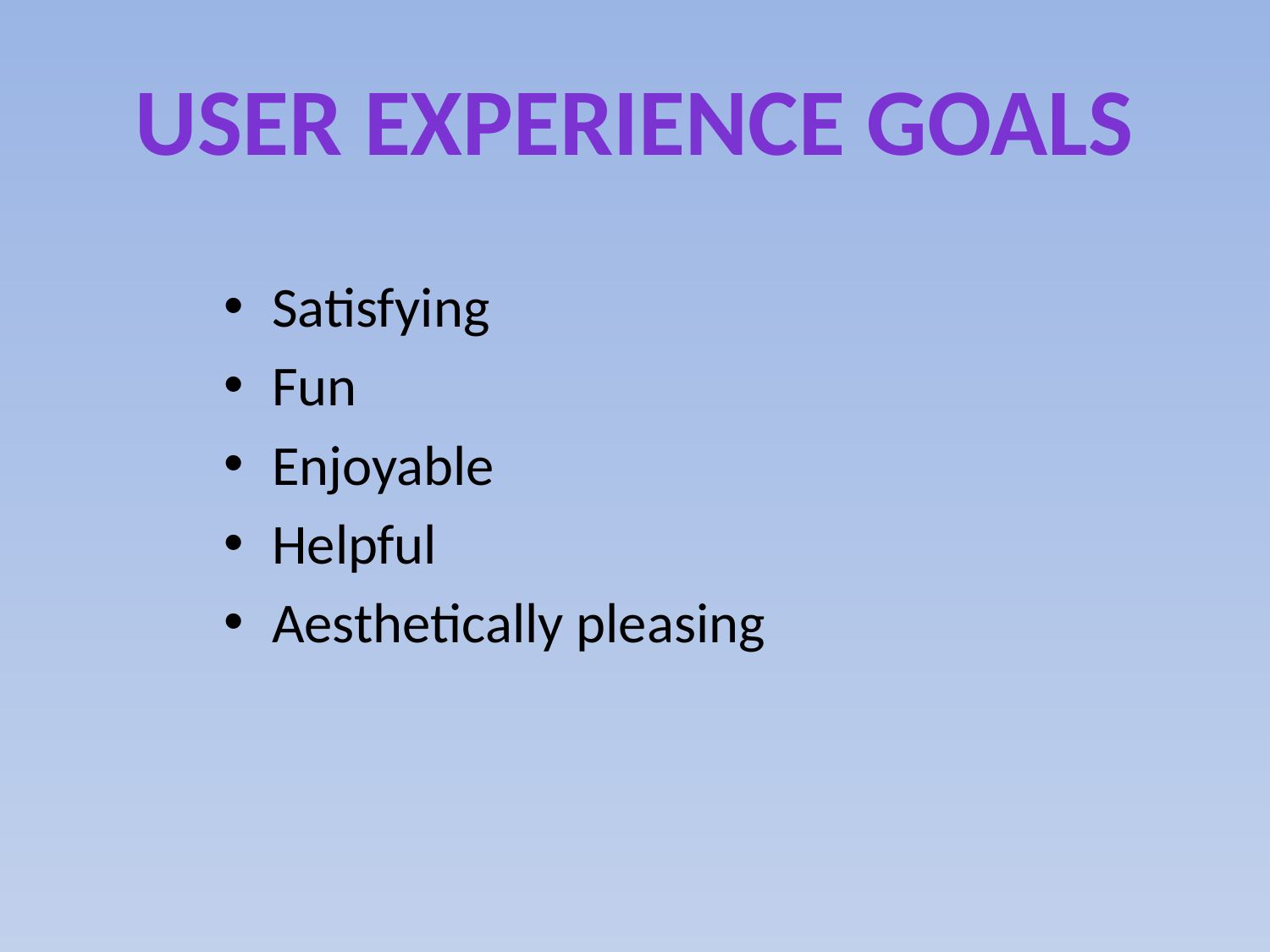

# User experience goals
Satisfying
Fun
Enjoyable
Helpful
Aesthetically pleasing